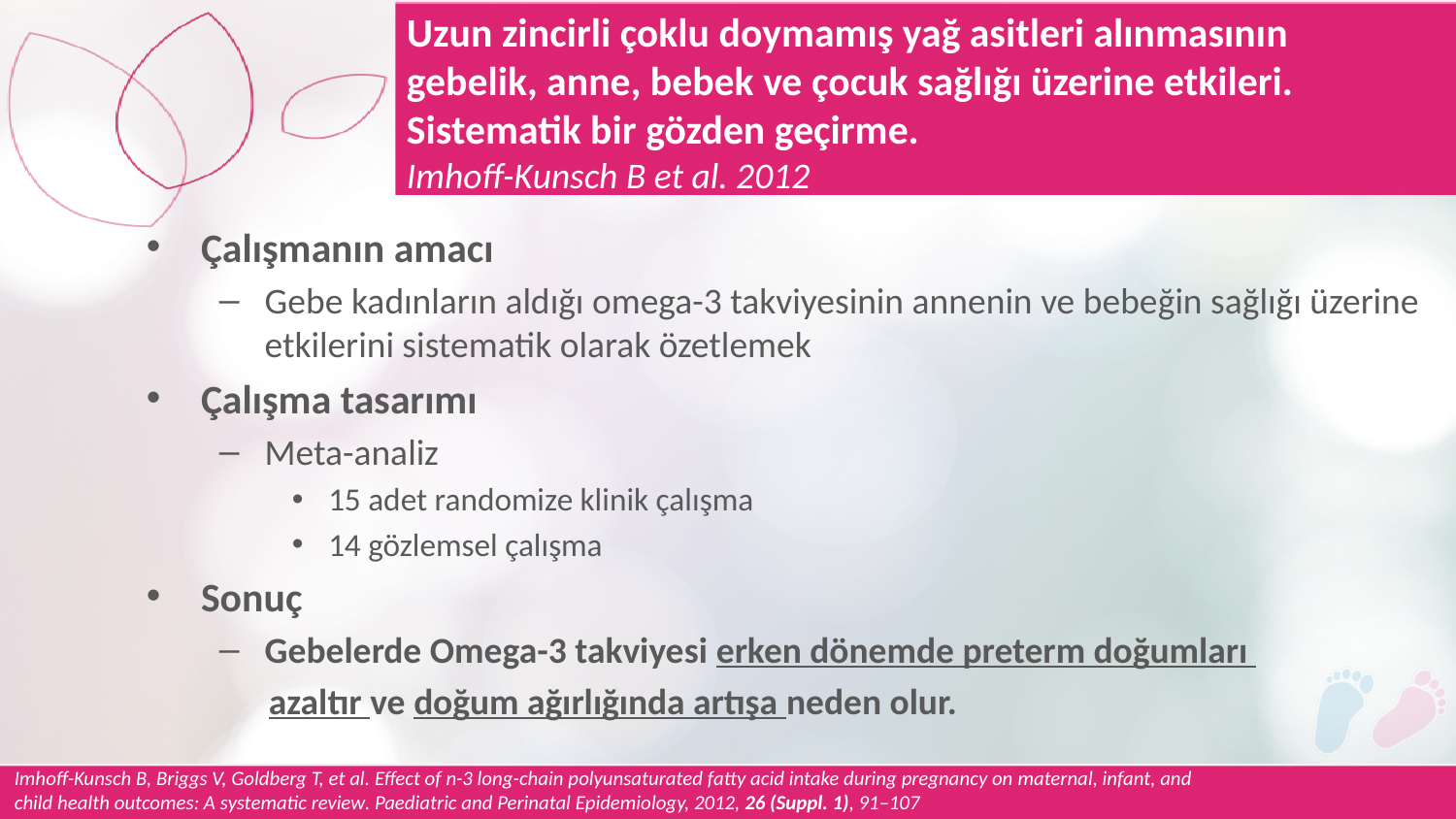

Uzun zincirli çoklu doymamış yağ asitleri alınmasının
gebelik, anne, bebek ve çocuk sağlığı üzerine etkileri.
Sistematik bir gözden geçirme.
Imhoff-Kunsch B et al. 2012
Çalışmanın amacı
Gebe kadınların aldığı omega-3 takviyesinin annenin ve bebeğin sağlığı üzerine etkilerini sistematik olarak özetlemek
Çalışma tasarımı
Meta-analiz
15 adet randomize klinik çalışma
14 gözlemsel çalışma
Sonuç
Gebelerde Omega-3 takviyesi erken dönemde preterm doğumları
      azaltır ve doğum ağırlığında artışa neden olur.
Imhoff-Kunsch B, Briggs V, Goldberg T, et al. Effect of n-3 long-chain polyunsaturated fatty acid intake during pregnancy on maternal, infant, and child health outcomes: A systematic review. Paediatric and Perinatal Epidemiology, 2012, 26 (Suppl. 1), 91–107